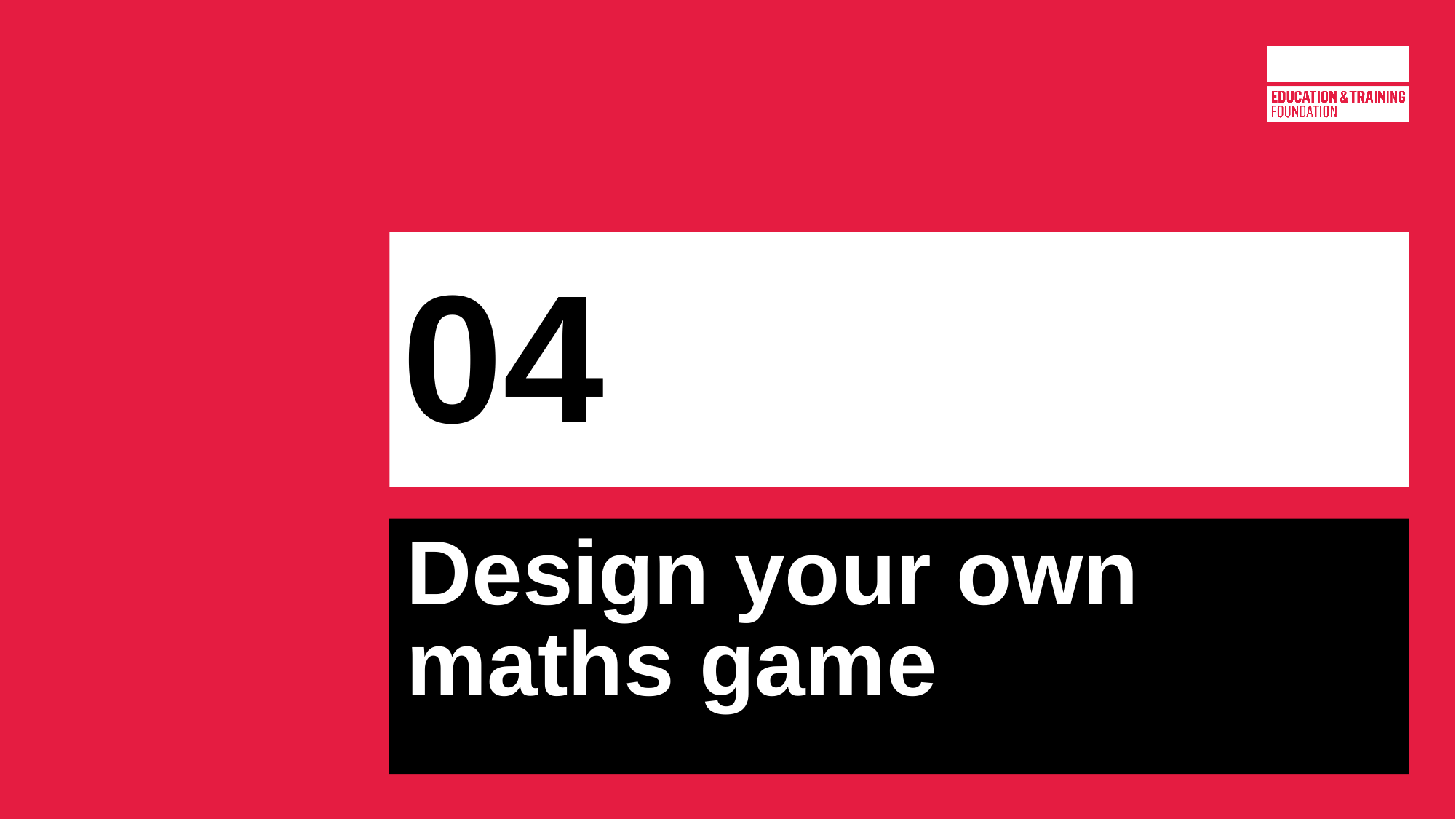

# 04
Design your own maths game